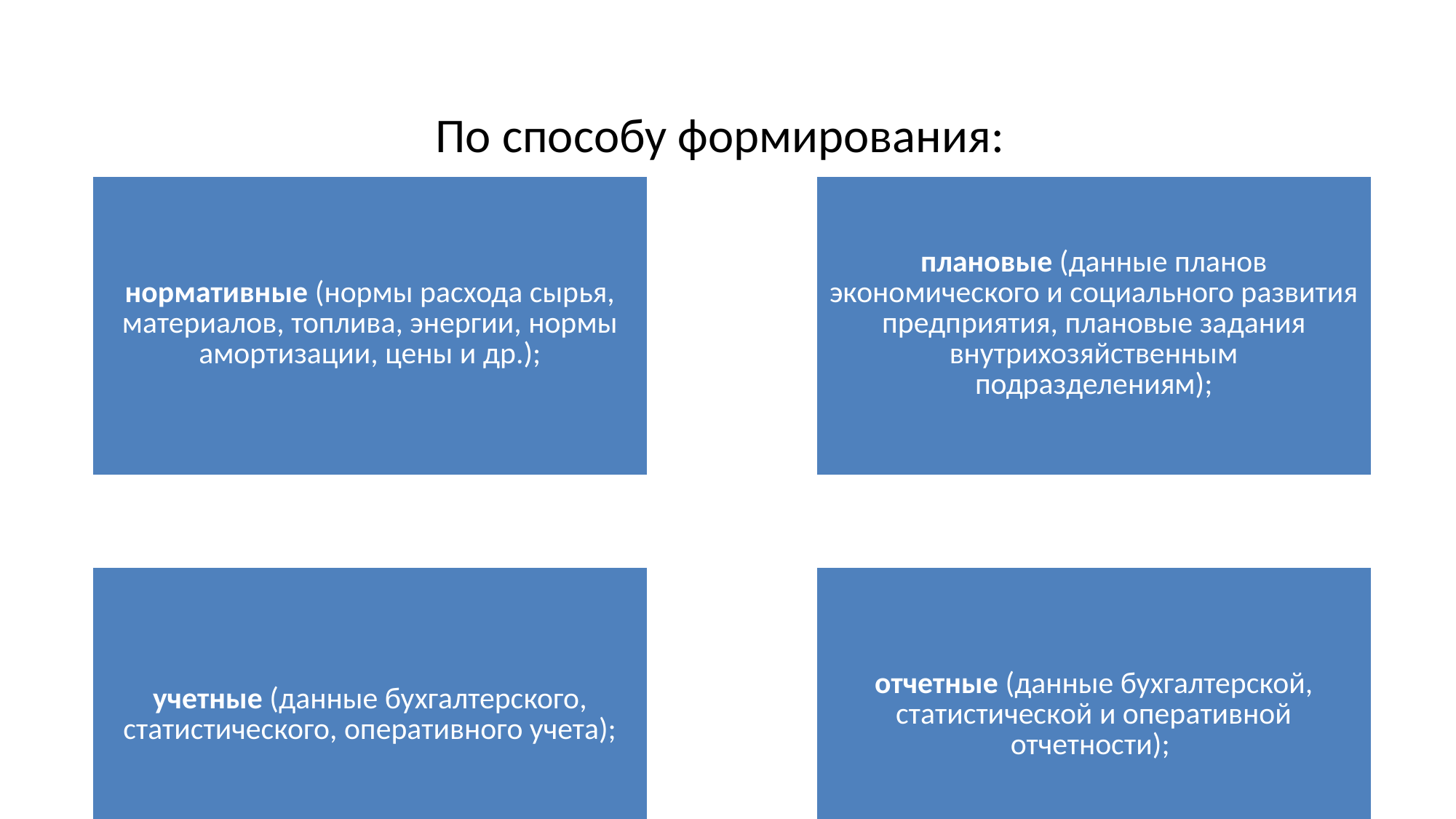

# По способу формирования:
нормативные (нормы расхода сырья, материалов, топлива, энергии, нормы амортизации, цены и др.);
плановые (данные планов экономического и социального развития предприятия, плановые задания внутрихозяйственным подразделениям);
учетные (данные бухгалтерского, статистического, оперативного учета);
отчетные (данные бухгалтерской, статистической и оперативной отчетности);